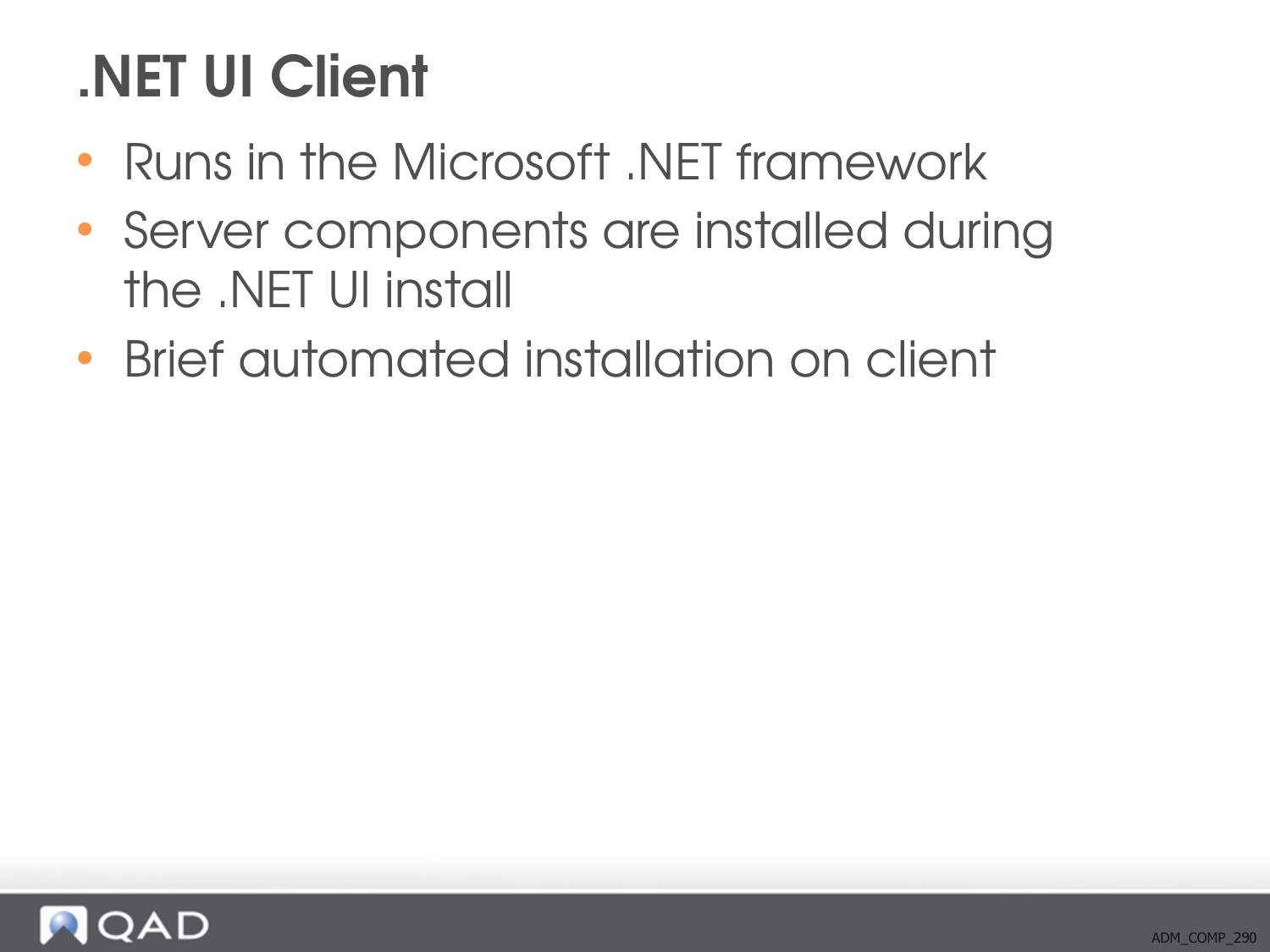

# .NET UI Client
Runs in the Microsoft .NET framework
Server components are installed during the .NET UI install
Brief automated installation on client

ADM_COMP_290